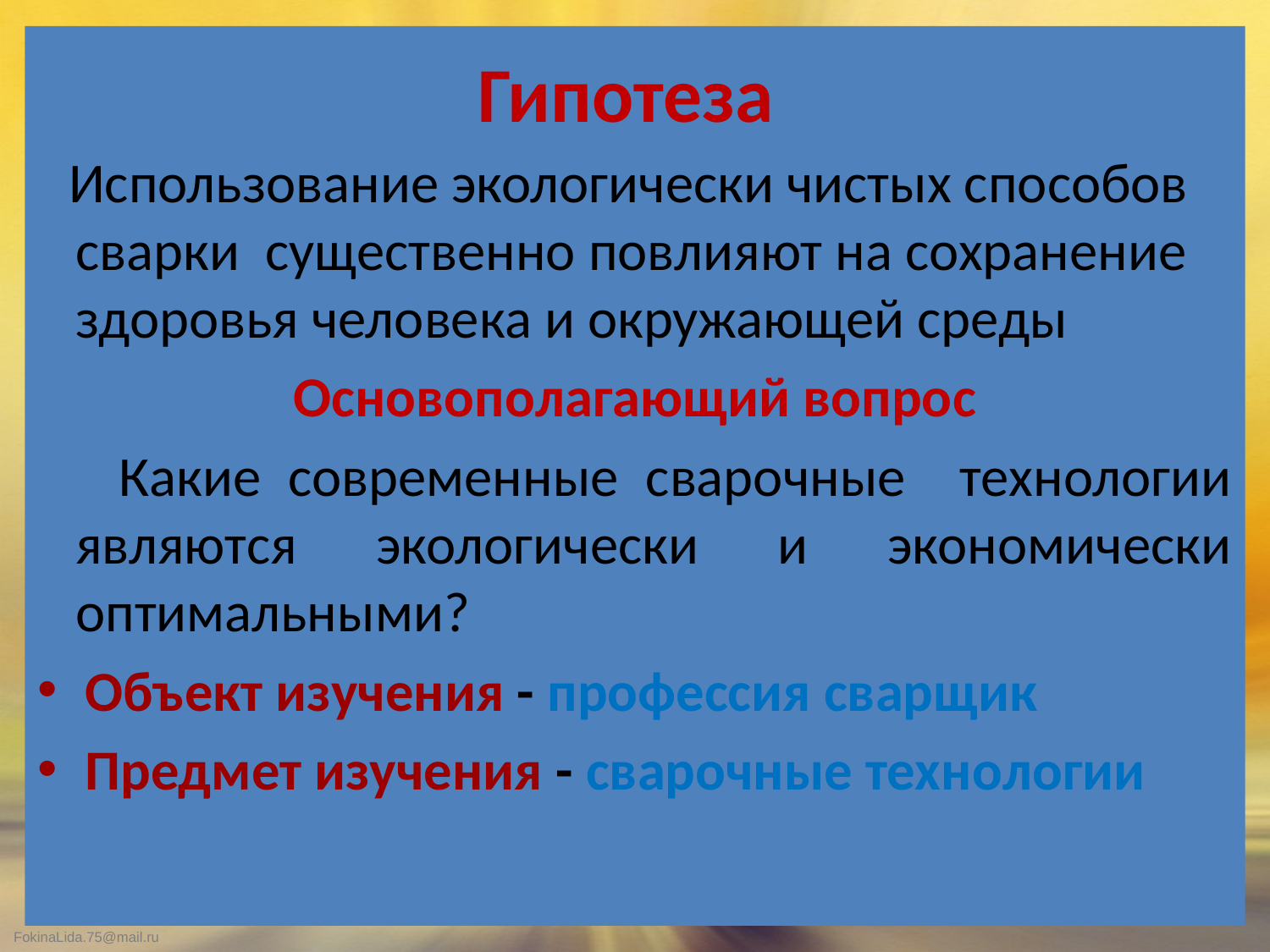

Гипотеза

  Использование экологически чистых способов сварки  существенно повлияют на сохранение здоровья человека и окружающей среды
Основополагающий вопрос
   Какие современные сварочные  технологии являются экологически и экономически оптимальными?
Объект изучения - профессия сварщик
Предмет изучения - сварочные технологии